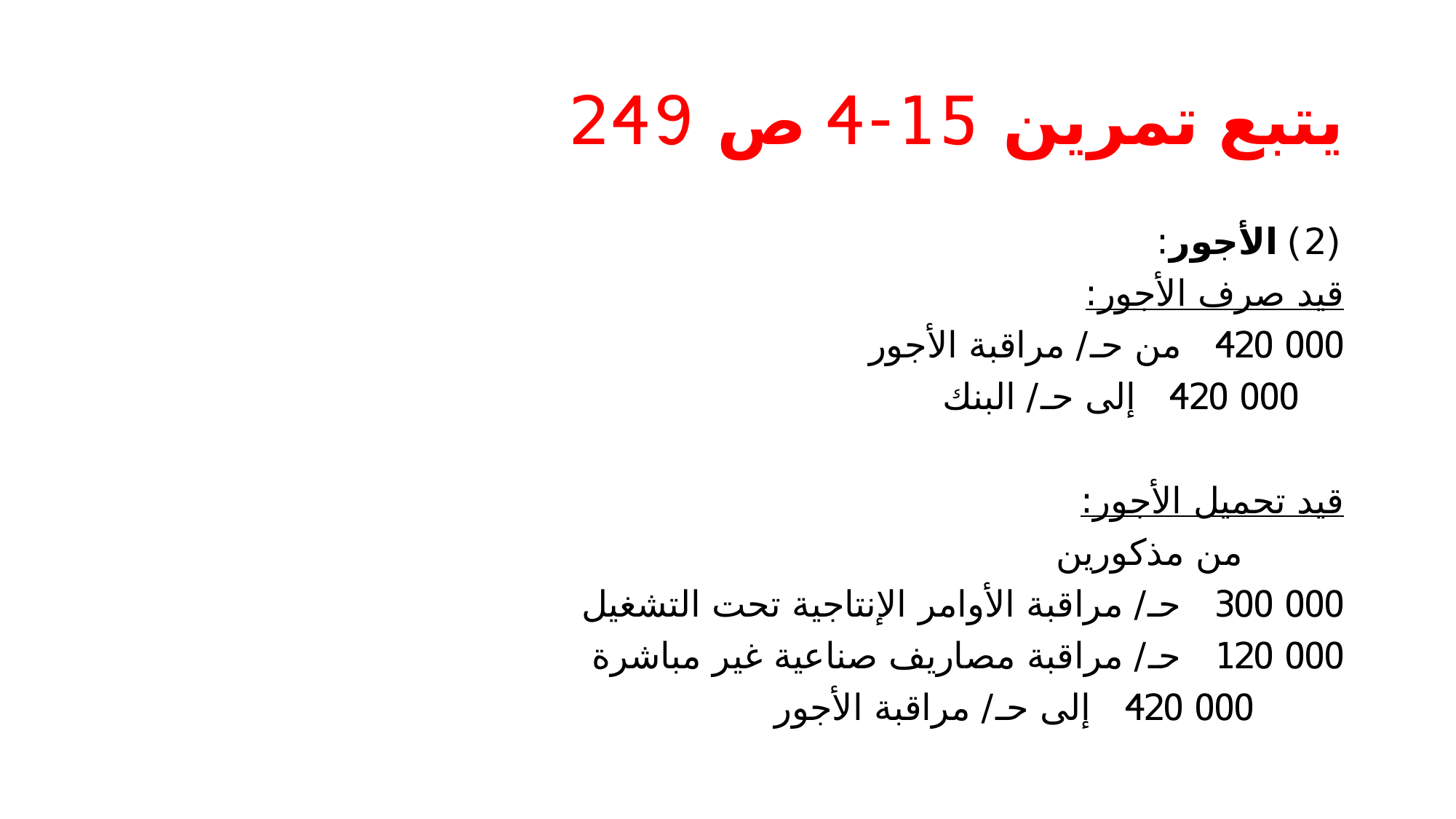

# يتبع تمرين 15-4 ص 249
(2) الأجور:
قيد صرف الأجور:
000 420   من حـ/ مراقبة الأجور
    000 420   إلى حـ/ البنك

قيد تحميل الأجور:
         من مذكورين
000 300   حـ/ مراقبة الأوامر الإنتاجية تحت التشغيل
000 120   حـ/ مراقبة مصاريف صناعية غير مباشرة
        000 420   إلى حـ/ مراقبة الأجور